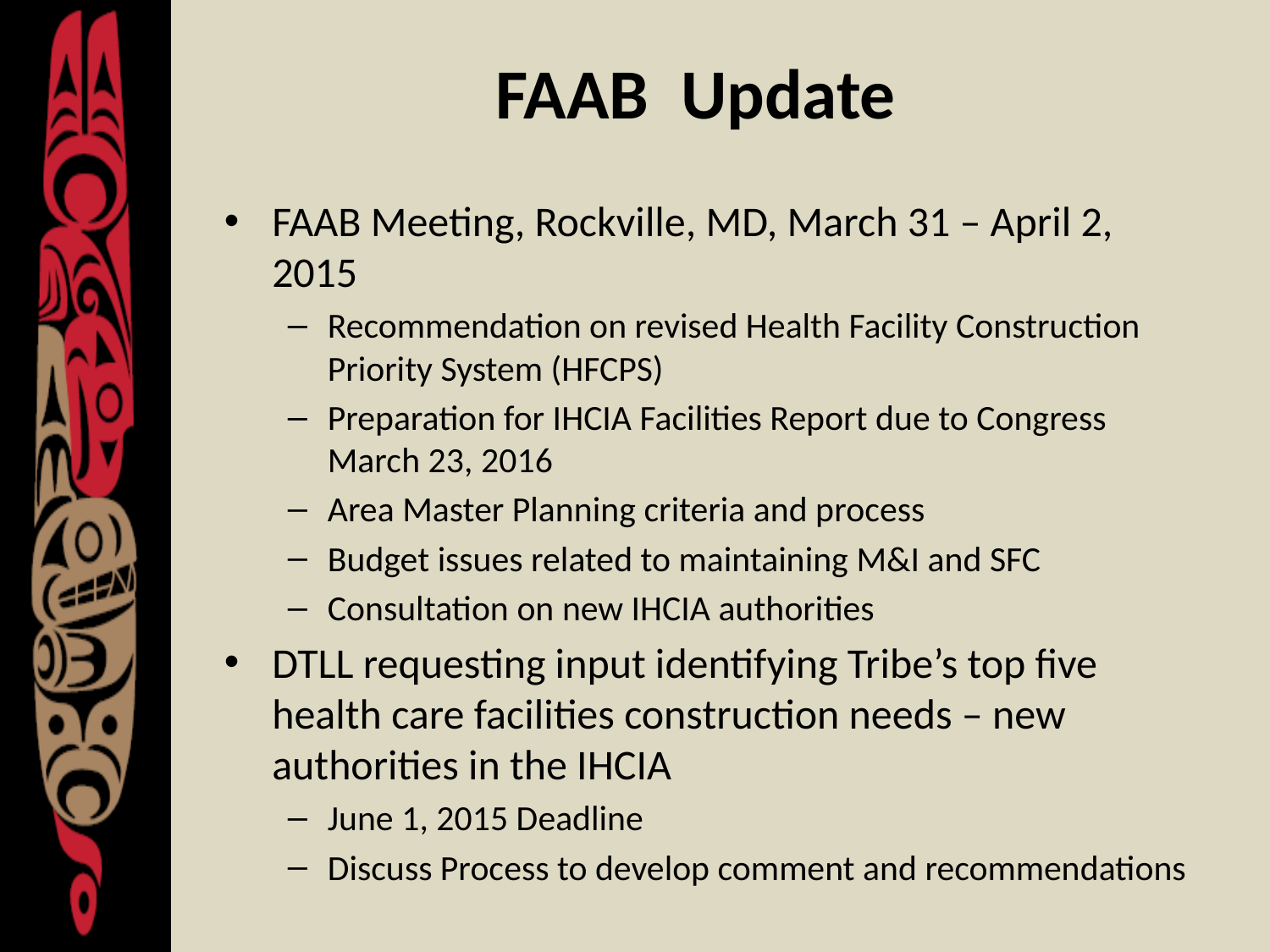

# FAAB  Update
FAAB Meeting, Rockville, MD, March 31 – April 2, 2015
Recommendation on revised Health Facility Construction Priority System (HFCPS)
Preparation for IHCIA Facilities Report due to Congress March 23, 2016
Area Master Planning criteria and process
Budget issues related to maintaining M&I and SFC
Consultation on new IHCIA authorities
DTLL requesting input identifying Tribe’s top five health care facilities construction needs – new authorities in the IHCIA
June 1, 2015 Deadline
Discuss Process to develop comment and recommendations